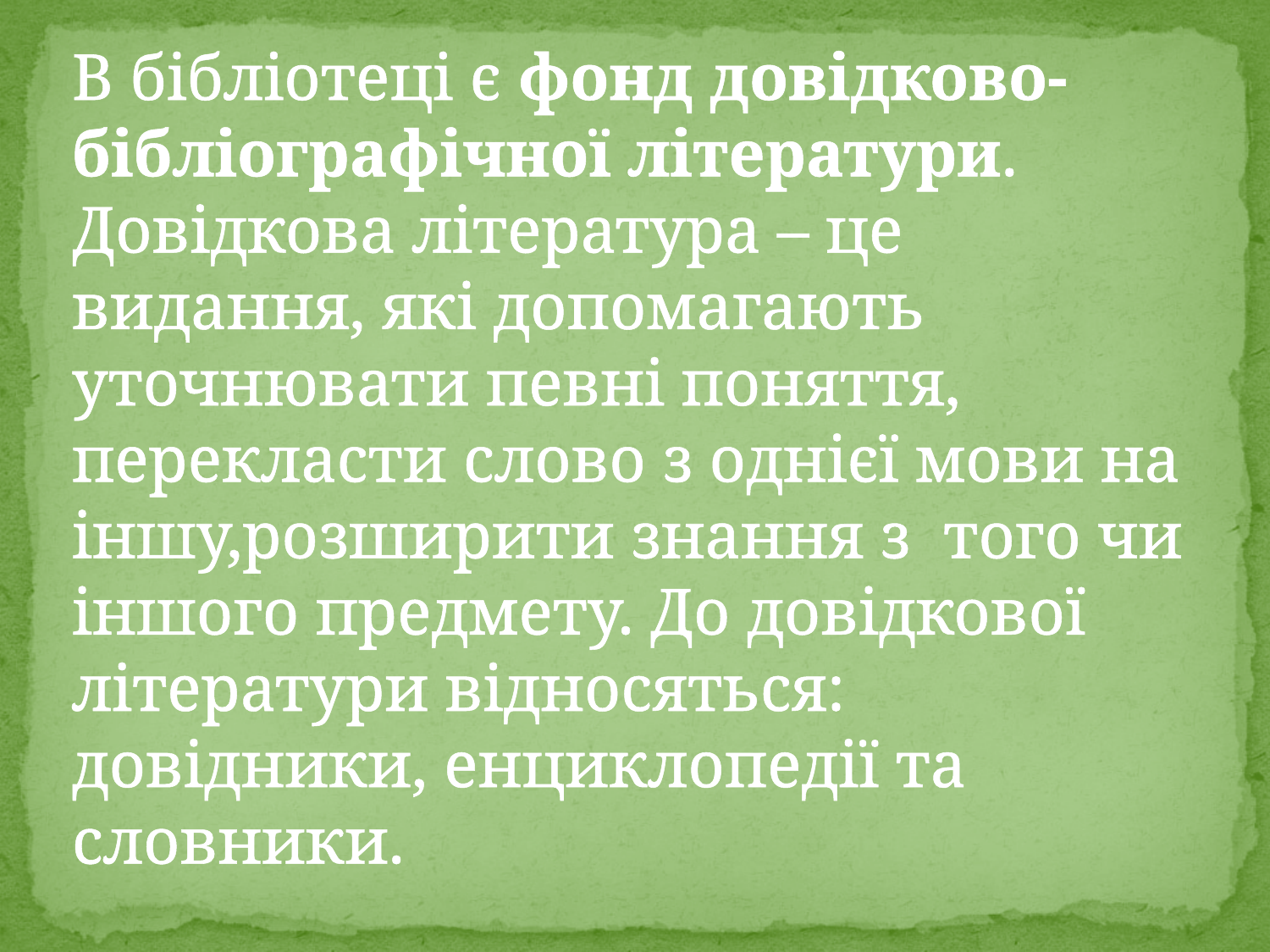

# В бібліотеці є фонд довідково-бібліографічної літератури. Довідкова література – це видання, які допомагають уточнювати певні поняття, перекласти слово з однієї мови на іншу,розширити знання з  того чи іншого предмету. До довідкової літератури відносяться: довідники, енциклопедії та словники.